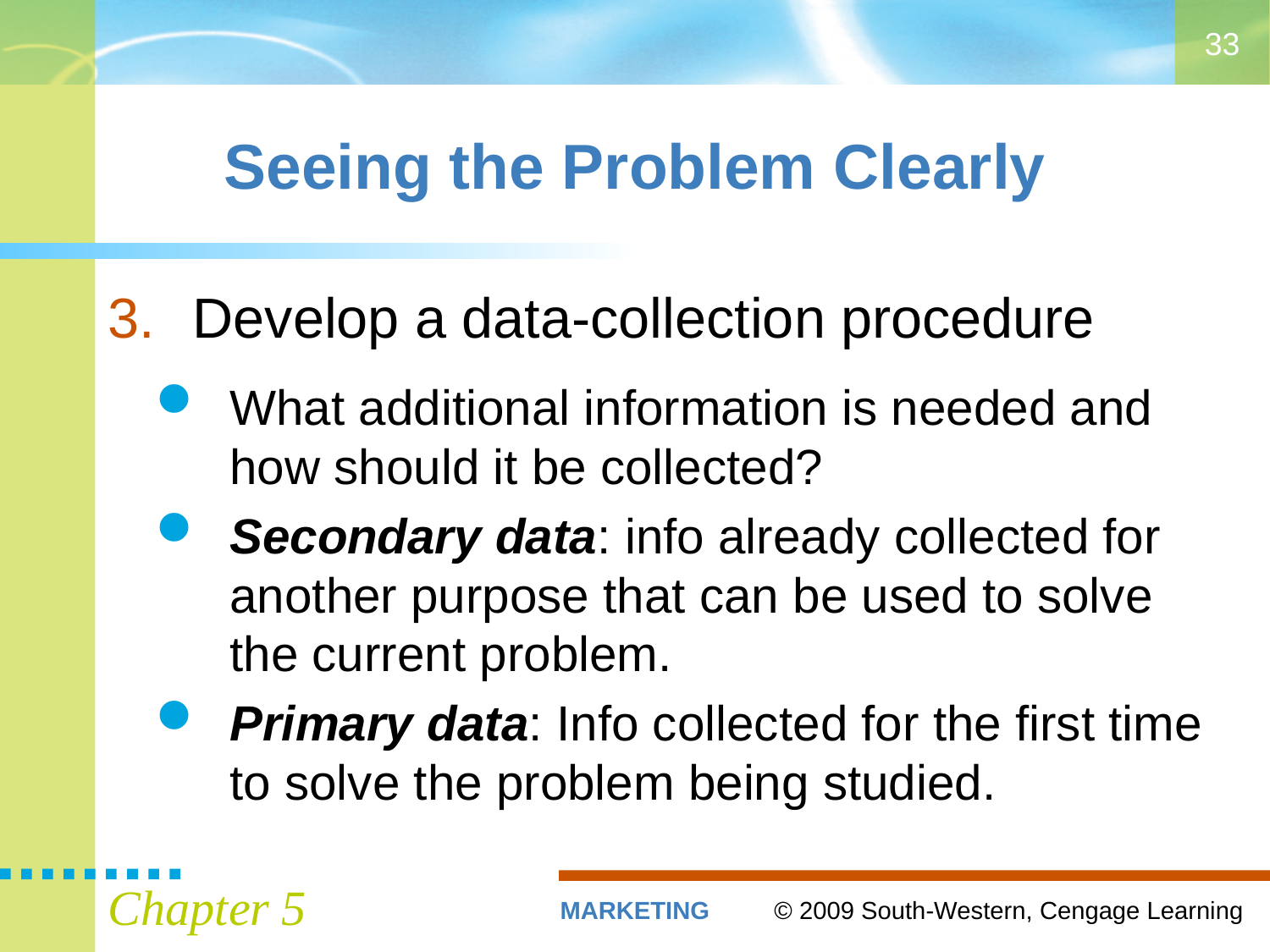

33
# Seeing the Problem Clearly
Develop a data-collection procedure
What additional information is needed and how should it be collected?
Secondary data: info already collected for another purpose that can be used to solve the current problem.
Primary data: Info collected for the first time to solve the problem being studied.
Chapter 5